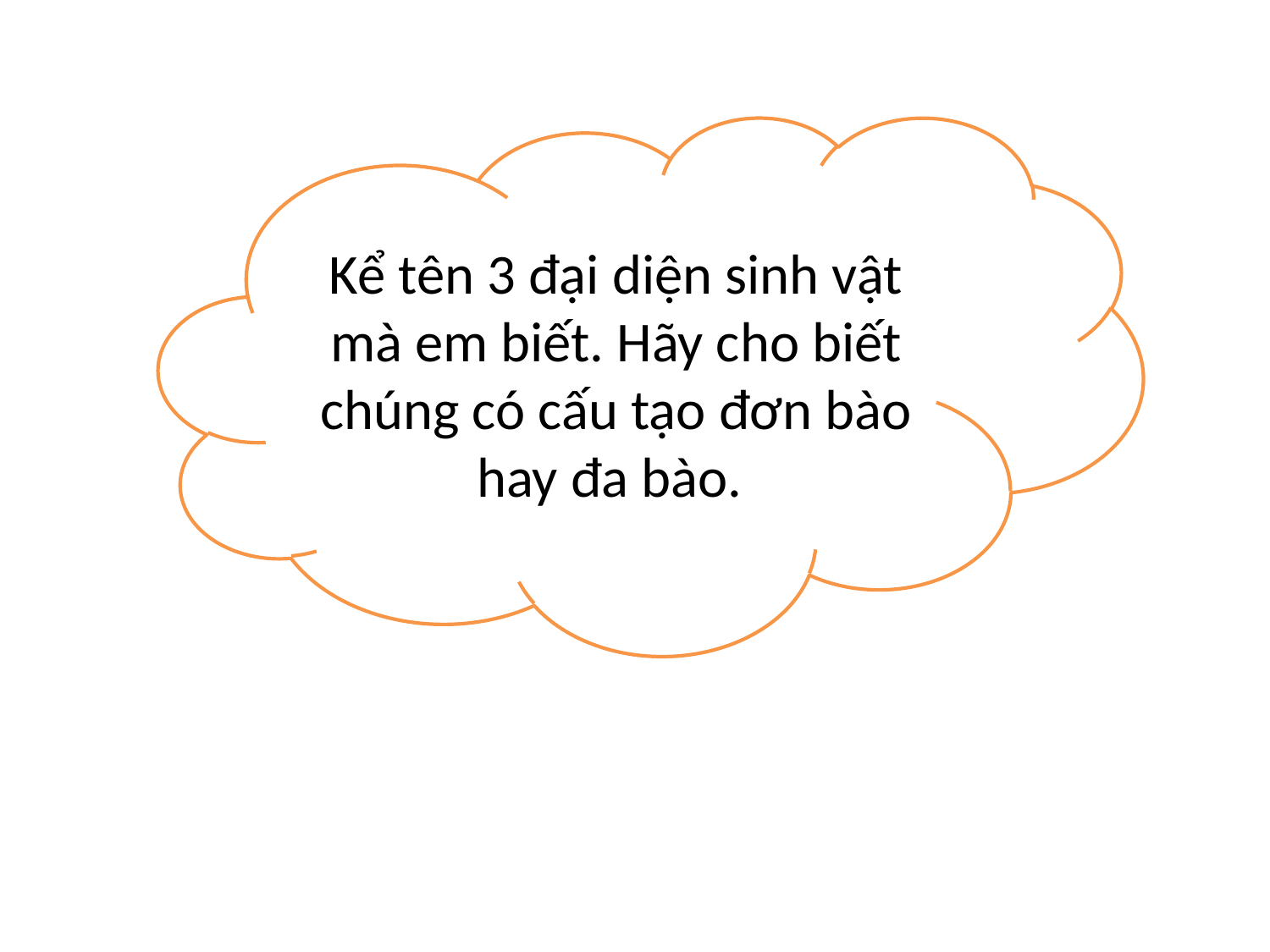

Kể tên 3 đại diện sinh vật mà em biết. Hãy cho biết chúng có cấu tạo đơn bào hay đa bào.